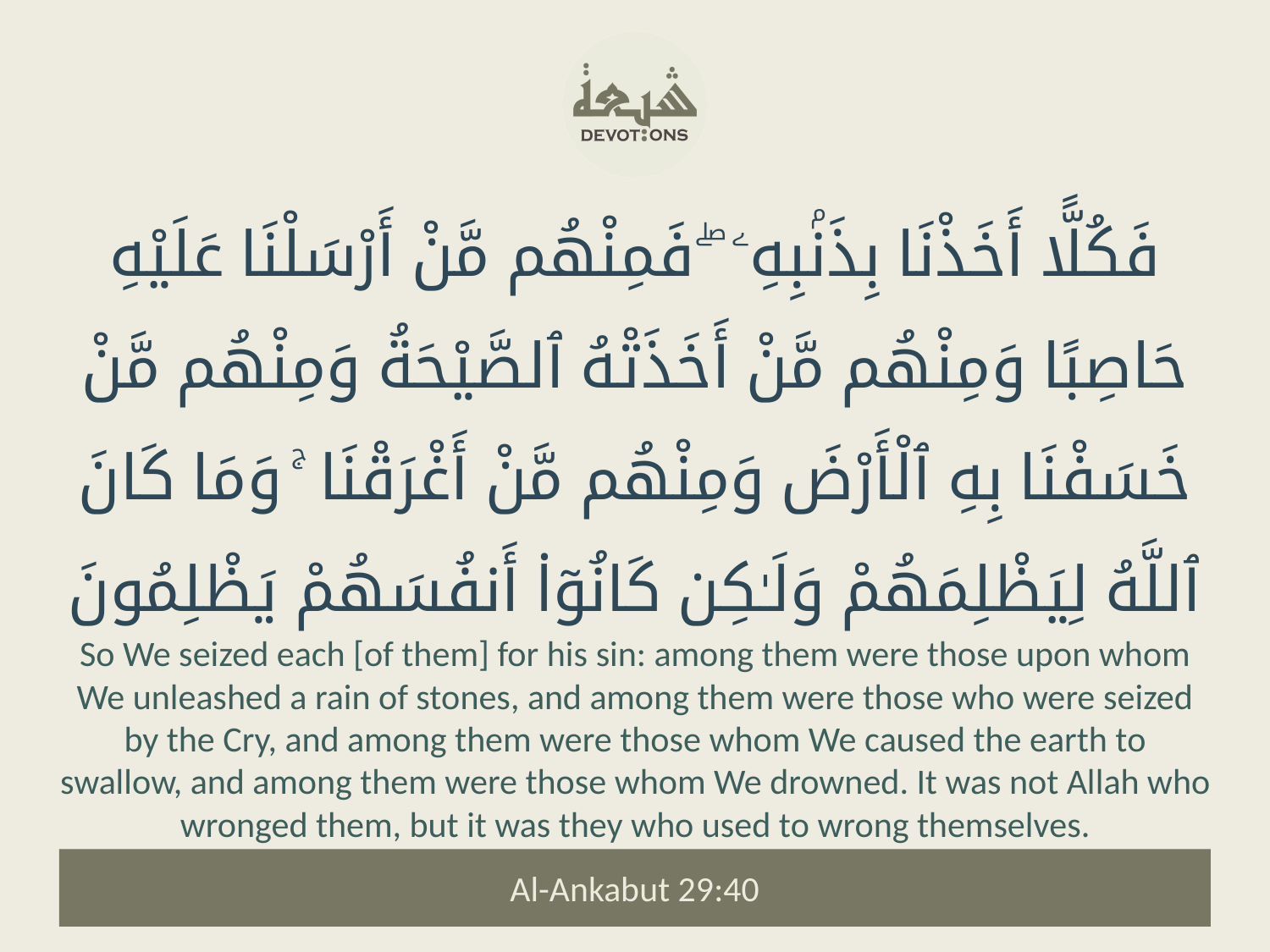

فَكُلًّا أَخَذْنَا بِذَنۢبِهِۦ ۖ فَمِنْهُم مَّنْ أَرْسَلْنَا عَلَيْهِ حَاصِبًا وَمِنْهُم مَّنْ أَخَذَتْهُ ٱلصَّيْحَةُ وَمِنْهُم مَّنْ خَسَفْنَا بِهِ ٱلْأَرْضَ وَمِنْهُم مَّنْ أَغْرَقْنَا ۚ وَمَا كَانَ ٱللَّهُ لِيَظْلِمَهُمْ وَلَـٰكِن كَانُوٓا۟ أَنفُسَهُمْ يَظْلِمُونَ
So We seized each [of them] for his sin: among them were those upon whom We unleashed a rain of stones, and among them were those who were seized by the Cry, and among them were those whom We caused the earth to swallow, and among them were those whom We drowned. It was not Allah who wronged them, but it was they who used to wrong themselves.
Al-Ankabut 29:40